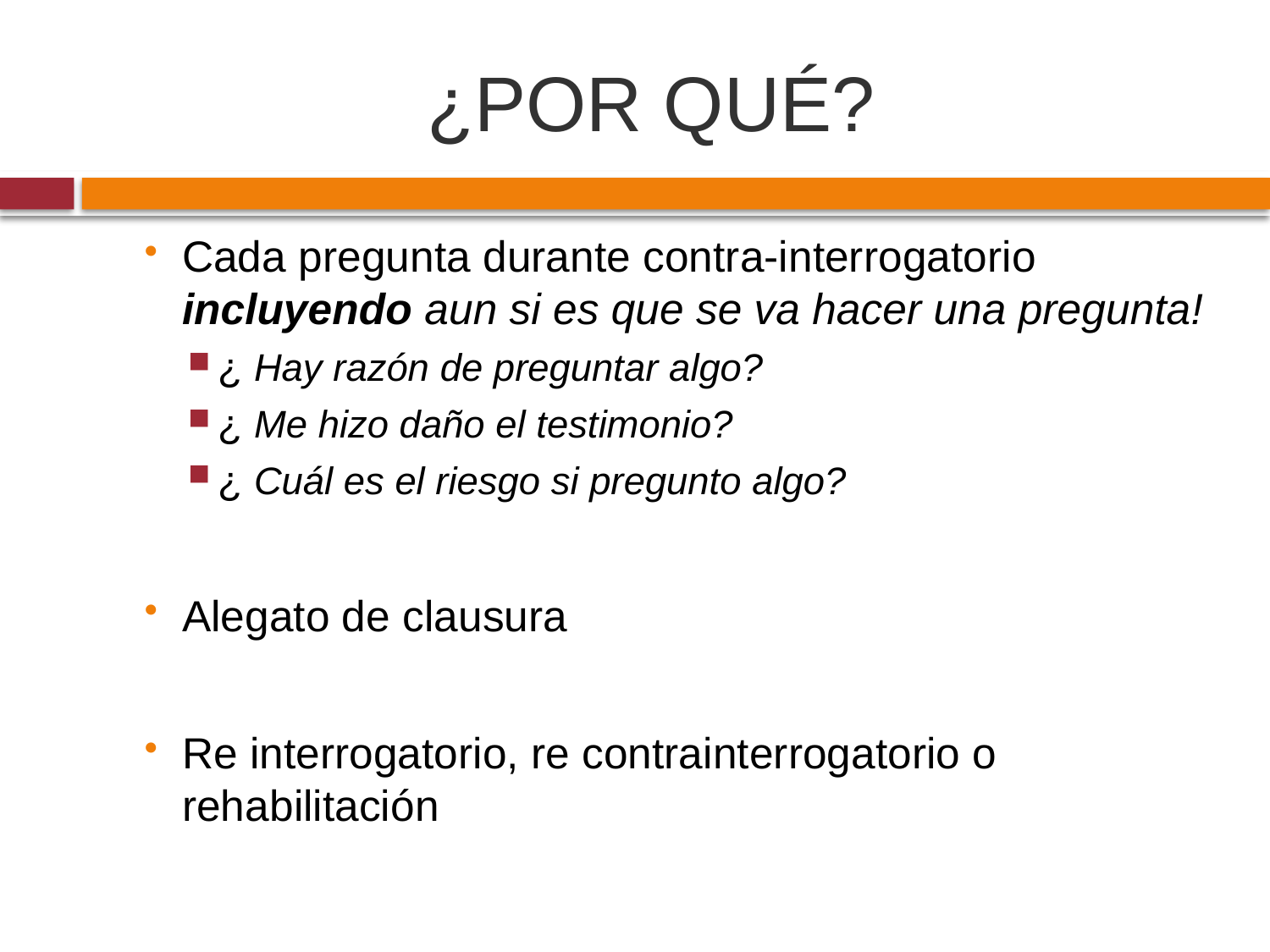

# ¿POR QUÉ?
Cada pregunta durante contra-interrogatorio incluyendo aun si es que se va hacer una pregunta!
¿ Hay razón de preguntar algo?
¿ Me hizo daño el testimonio?
¿ Cuál es el riesgo si pregunto algo?

Alegato de clausura

Re interrogatorio, re contrainterrogatorio o rehabilitación